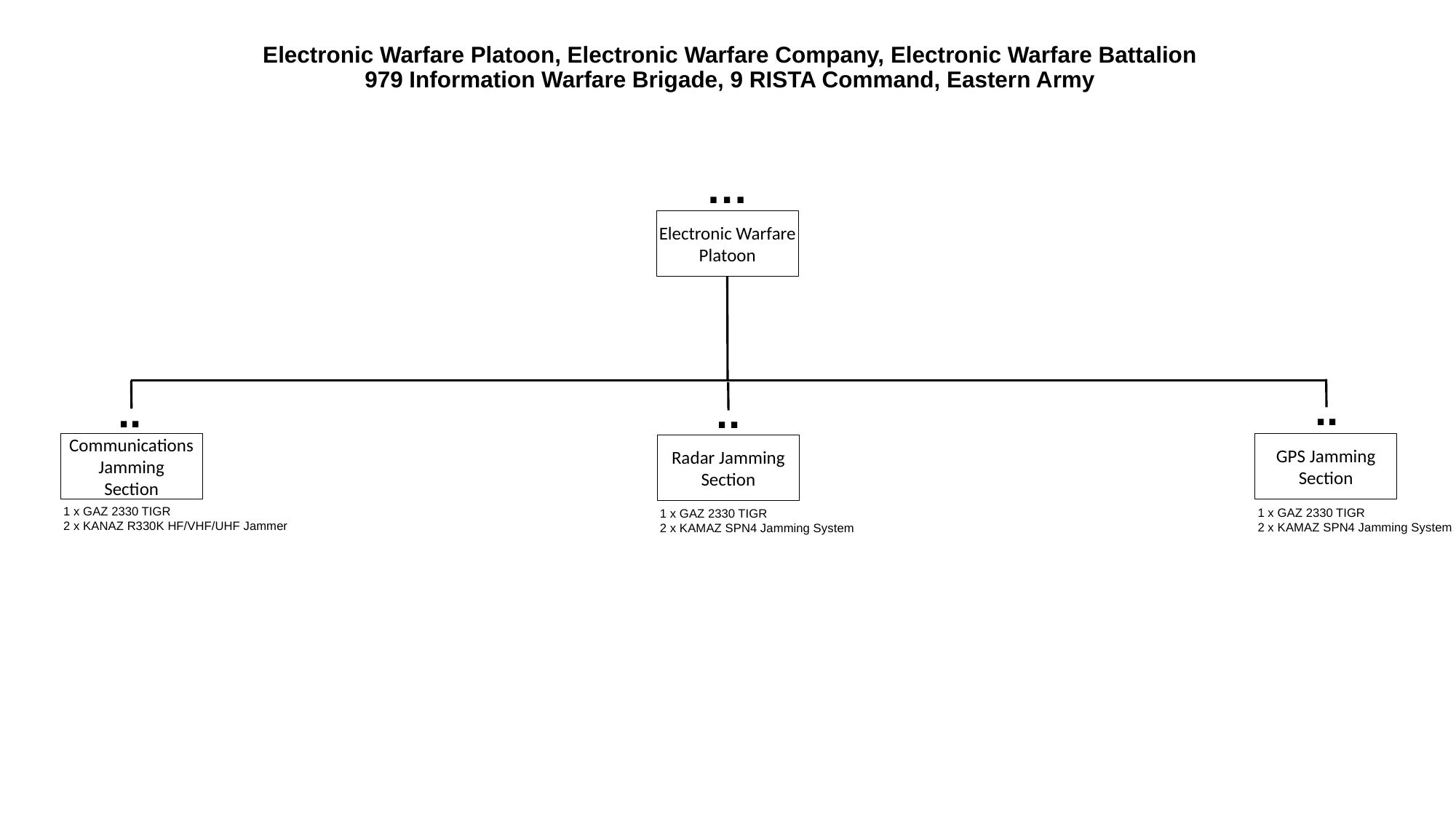

# Electronic Warfare Platoon, Electronic Warfare Company, Electronic Warfare Battalion 979 Information Warfare Brigade, 9 RISTA Command, Eastern Army
…
Electronic Warfare Platoon
..
..
..
Communications Jamming
Section
GPS Jamming Section
Radar Jamming
Section
1 x GAZ 2330 TIGR
2 x KANAZ R330K HF/VHF/UHF Jammer
1 x GAZ 2330 TIGR
2 x KAMAZ SPN4 Jamming System
1 x GAZ 2330 TIGR
2 x KAMAZ SPN4 Jamming System